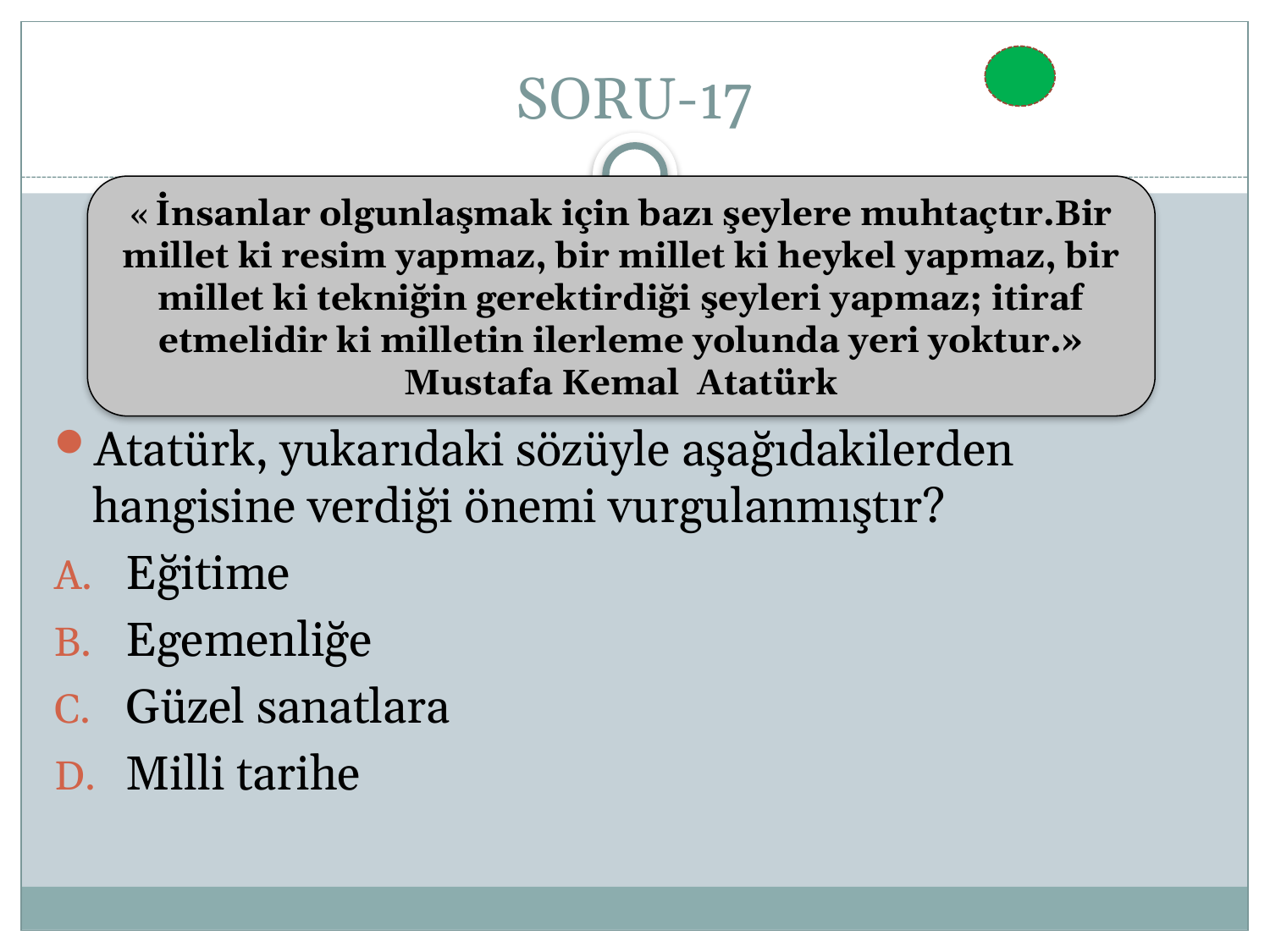

# SORU-17

« İnsanlar olgunlaşmak için bazı şeylere muhtaçtır.Bir millet ki resim yapmaz, bir millet ki heykel yapmaz, bir millet ki tekniğin gerektirdiği şeyleri yapmaz; itiraf etmelidir ki milletin ilerleme yolunda yeri yoktur.» Mustafa Kemal  Atatürk

Atatürk, yukarıdaki sözüyle aşağıdakilerden  hangisine verdiği önemi vurgulanmıştır?
Eğitime
Egemenliğe
Güzel sanatlara
Milli tarihe